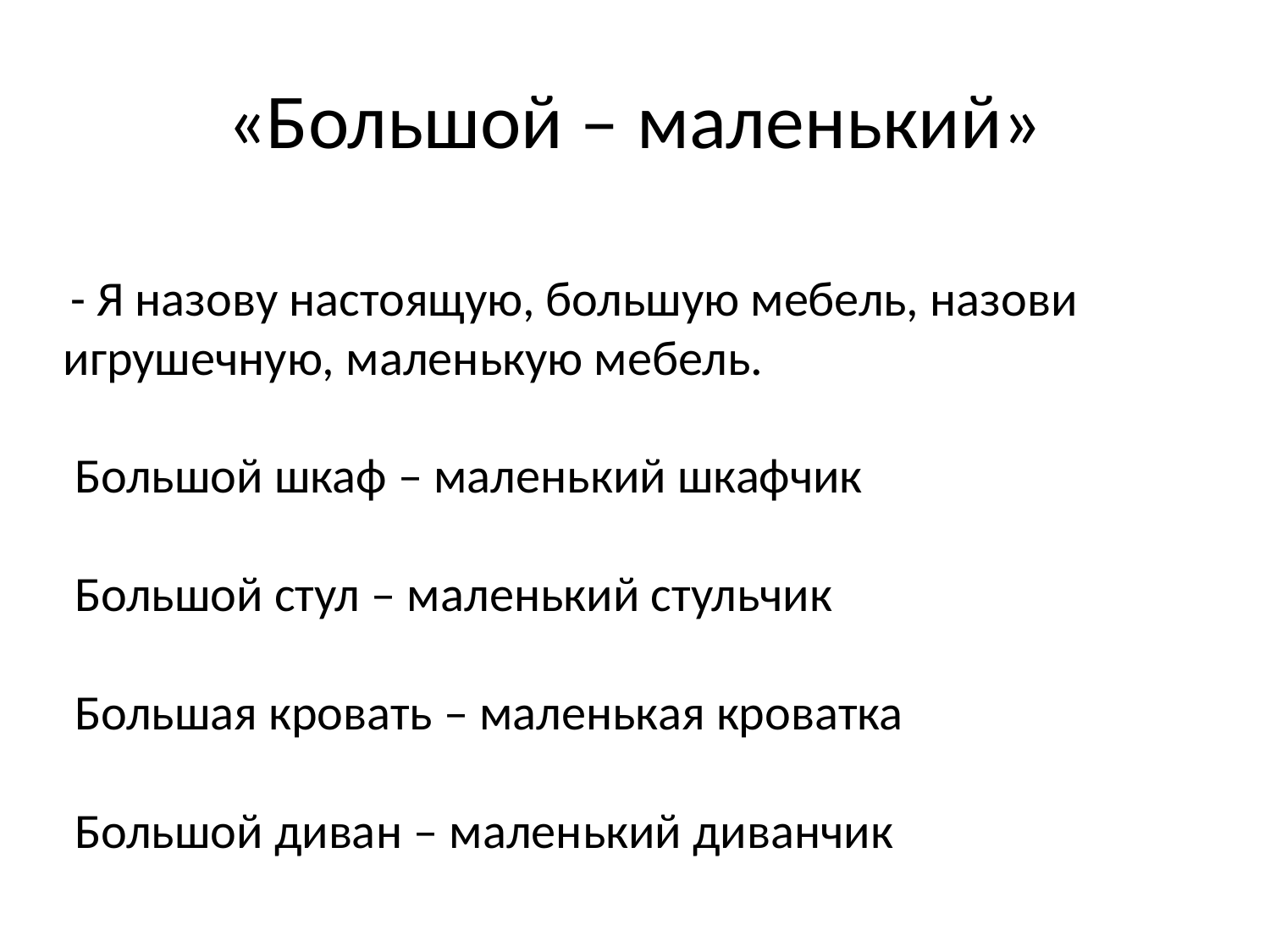

# «Большой – маленький»
 - Я назову настоящую, большую мебель, назови игрушечную, маленькую мебель.

 Большой шкаф – маленький шкафчик

 Большой стул – маленький стульчик

 Большая кровать – маленькая кроватка

 Большой диван – маленький диванчик